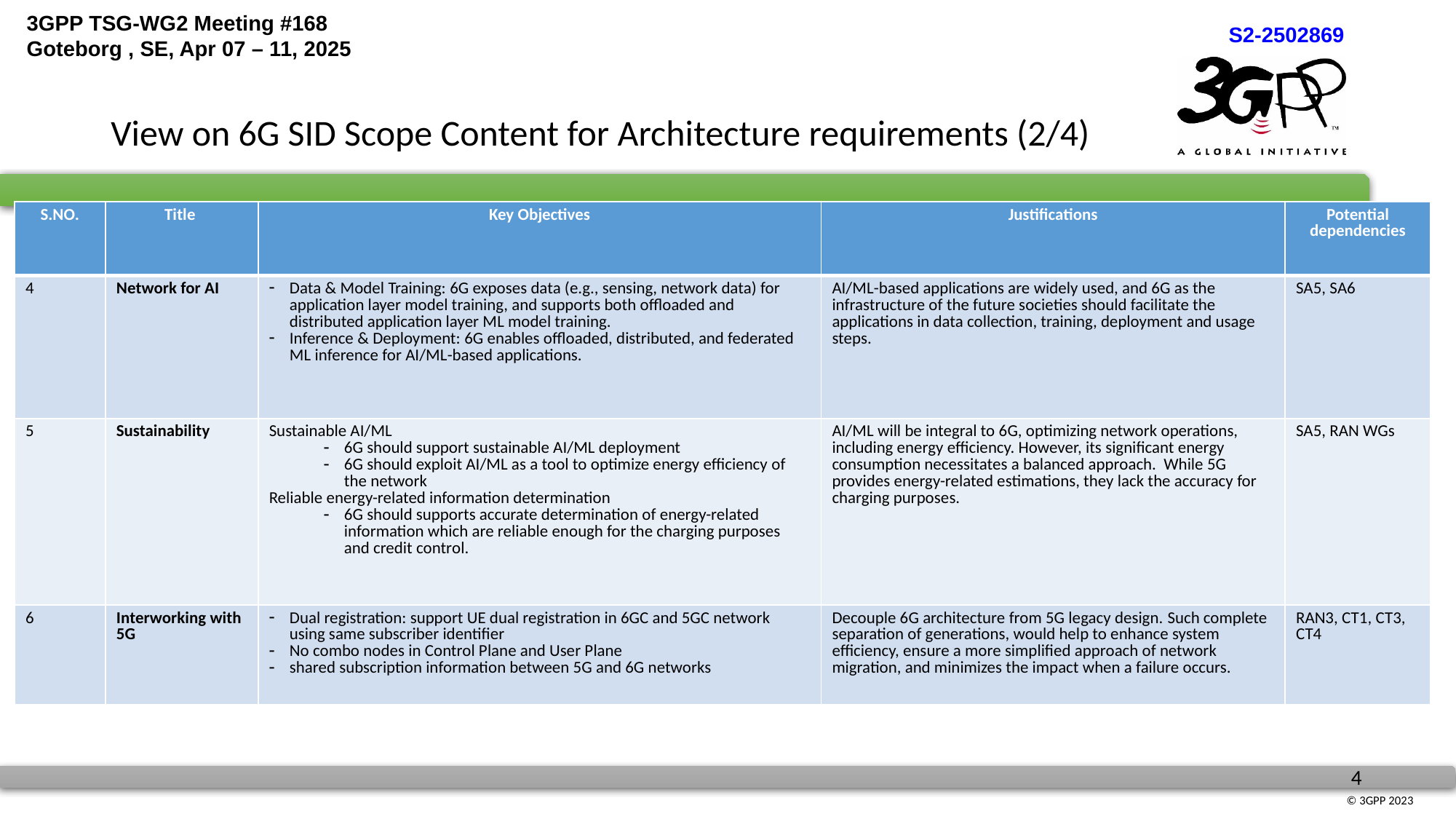

# View on 6G SID Scope Content for Architecture requirements (2/4)
| S.NO. | Title | Key Objectives | Justifications | Potential dependencies |
| --- | --- | --- | --- | --- |
| 4 | Network for AI | Data & Model Training: 6G exposes data (e.g., sensing, network data) for application layer model training, and supports both offloaded and distributed application layer ML model training. Inference & Deployment: 6G enables offloaded, distributed, and federated ML inference for AI/ML-based applications. | AI/ML-based applications are widely used, and 6G as the infrastructure of the future societies should facilitate the applications in data collection, training, deployment and usage steps. | SA5, SA6 |
| 5 | Sustainability | Sustainable AI/ML 6G should support sustainable AI/ML deployment 6G should exploit AI/ML as a tool to optimize energy efficiency of the network Reliable energy-related information determination 6G should supports accurate determination of energy-related information which are reliable enough for the charging purposes and credit control. | AI/ML will be integral to 6G, optimizing network operations, including energy efficiency. However, its significant energy consumption necessitates a balanced approach. While 5G provides energy-related estimations, they lack the accuracy for charging purposes. | SA5, RAN WGs |
| 6 | Interworking with 5G | Dual registration: support UE dual registration in 6GC and 5GC network using same subscriber identifier No combo nodes in Control Plane and User Plane shared subscription information between 5G and 6G networks | Decouple 6G architecture from 5G legacy design. Such complete separation of generations, would help to enhance system efficiency, ensure a more simplified approach of network migration, and minimizes the impact when a failure occurs. | RAN3, CT1, CT3, CT4 |